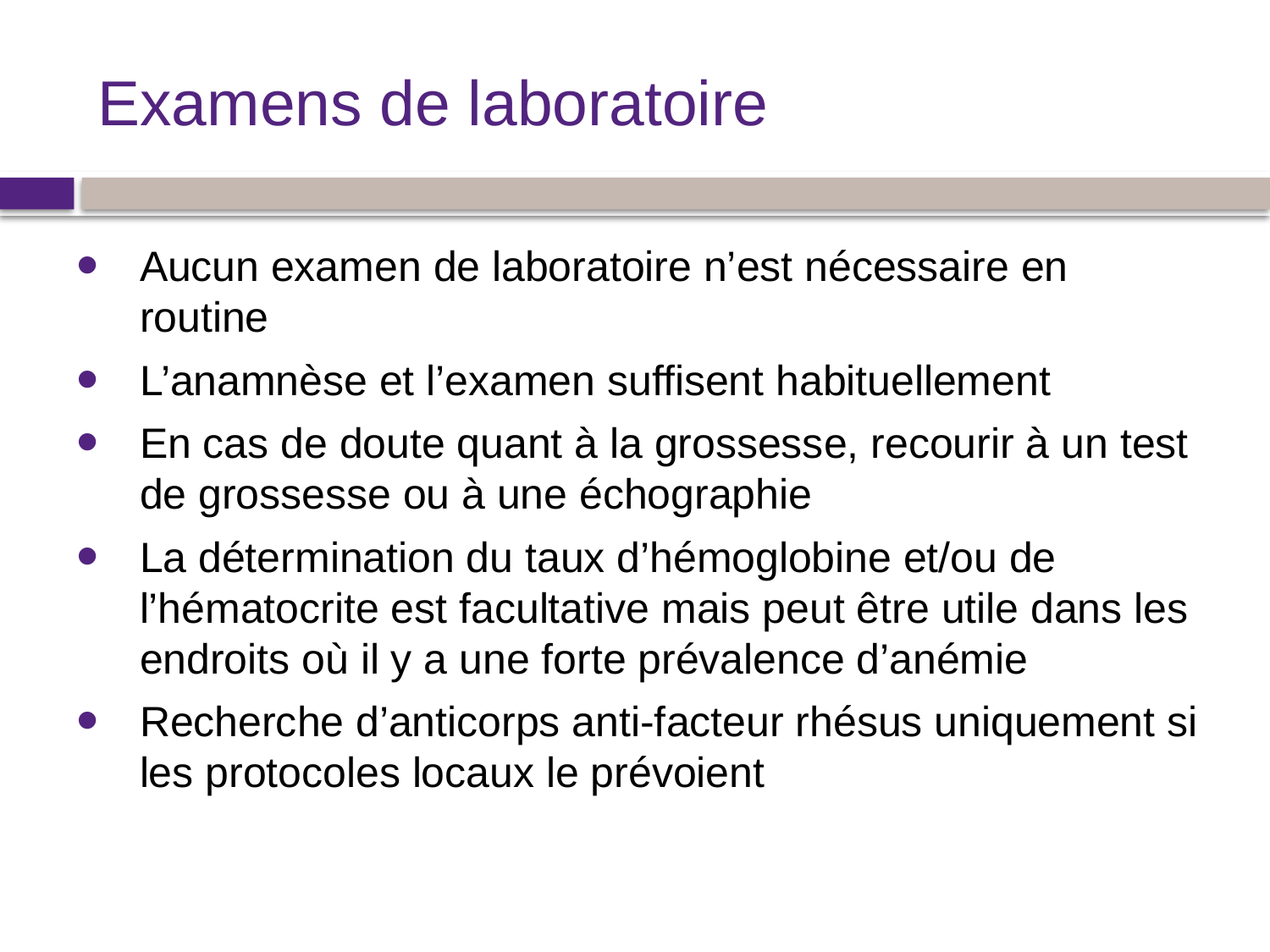

# Examens de laboratoire
Aucun examen de laboratoire n’est nécessaire en routine
L’anamnèse et l’examen suffisent habituellement
En cas de doute quant à la grossesse, recourir à un test de grossesse ou à une échographie
La détermination du taux d’hémoglobine et/ou de l’hématocrite est facultative mais peut être utile dans les endroits où il y a une forte prévalence d’anémie
Recherche d’anticorps anti-facteur rhésus uniquement si les protocoles locaux le prévoient